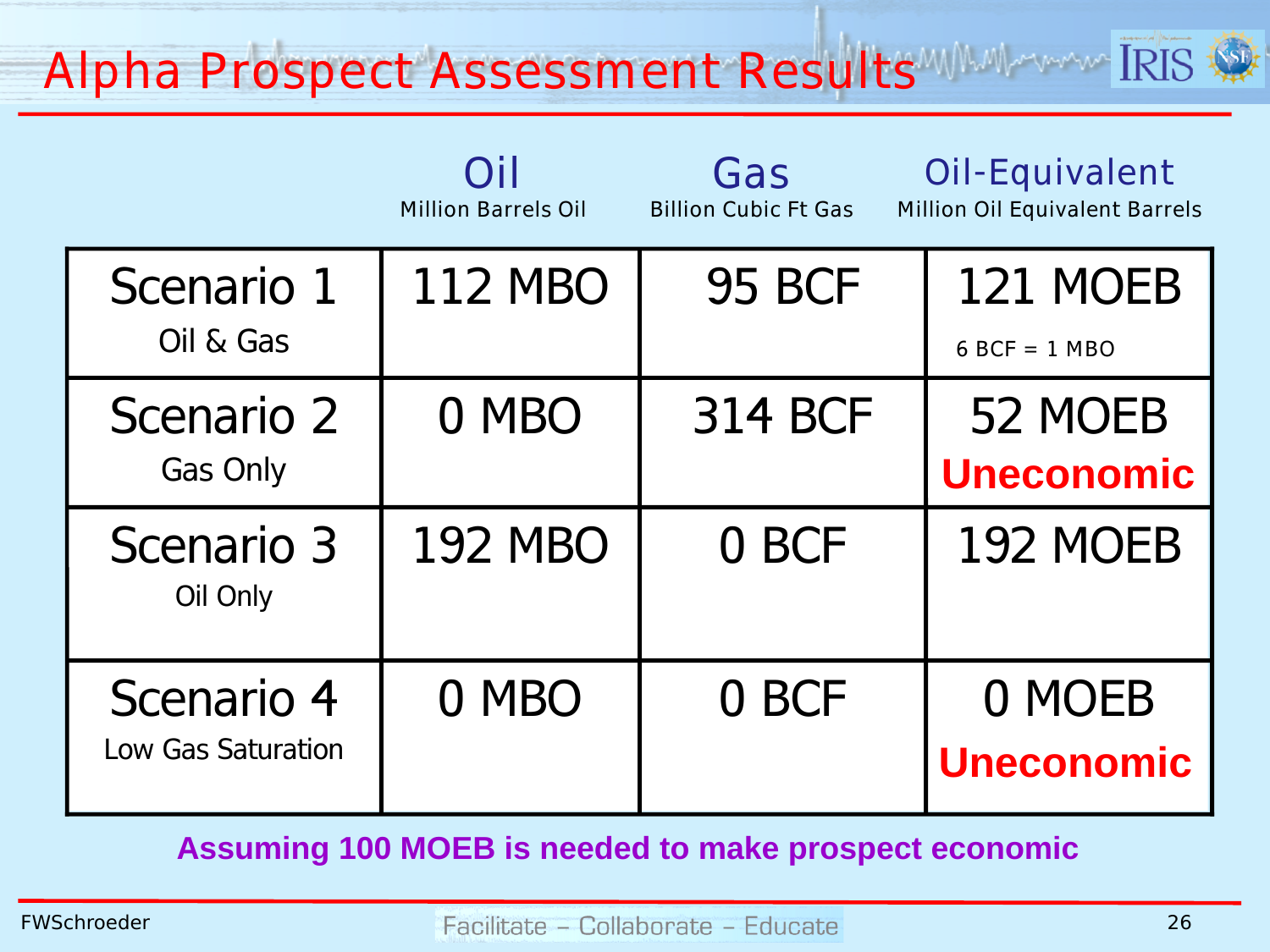

# Alpha Prospect Assessment Results
Oil
Gas
Oil-Equivalent
Million Barrels Oil
Billion Cubic Ft Gas
Million Oil Equivalent Barrels
Scenario 1
Oil & Gas

112 MBO

95 BCF

121 MOEB

Scenario 2
Gas Only

0 MBO
314 BCF
52 MOEB
Scenario 3
Oil Only

192 MBO
0 BCF
192 MOEB
Scenario 4
Low Gas Saturation

0 MBO
0 BCF
0 MOEB

 6 BCF = 1 MBO
Uneconomic

Uneconomic
Assuming 100 MOEB is needed to make prospect economic